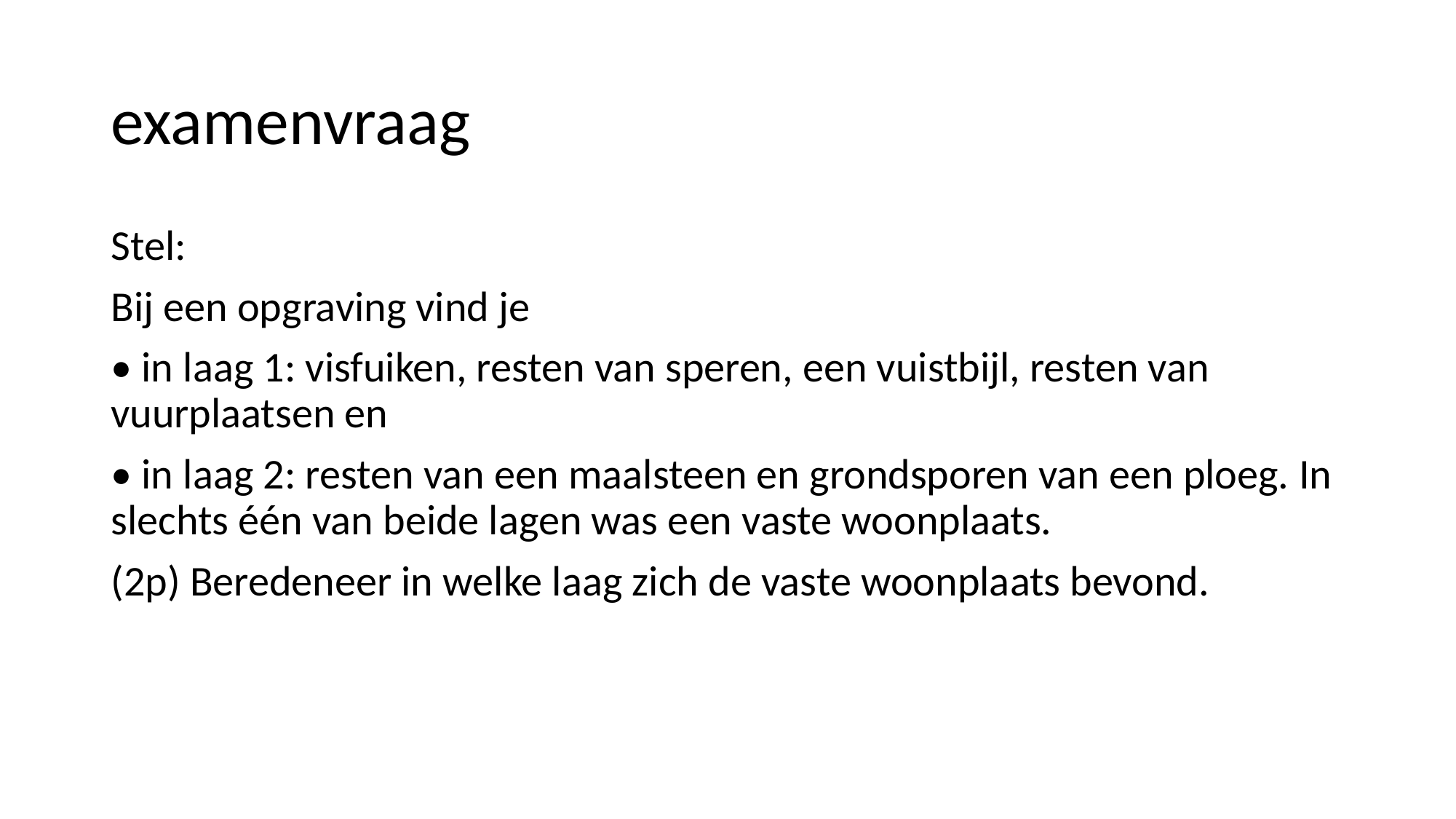

# examenvraag
Stel:
Bij een opgraving vind je
• in laag 1: visfuiken, resten van speren, een vuistbijl, resten van vuurplaatsen en
• in laag 2: resten van een maalsteen en grondsporen van een ploeg. In slechts één van beide lagen was een vaste woonplaats.
(2p) Beredeneer in welke laag zich de vaste woonplaats bevond.